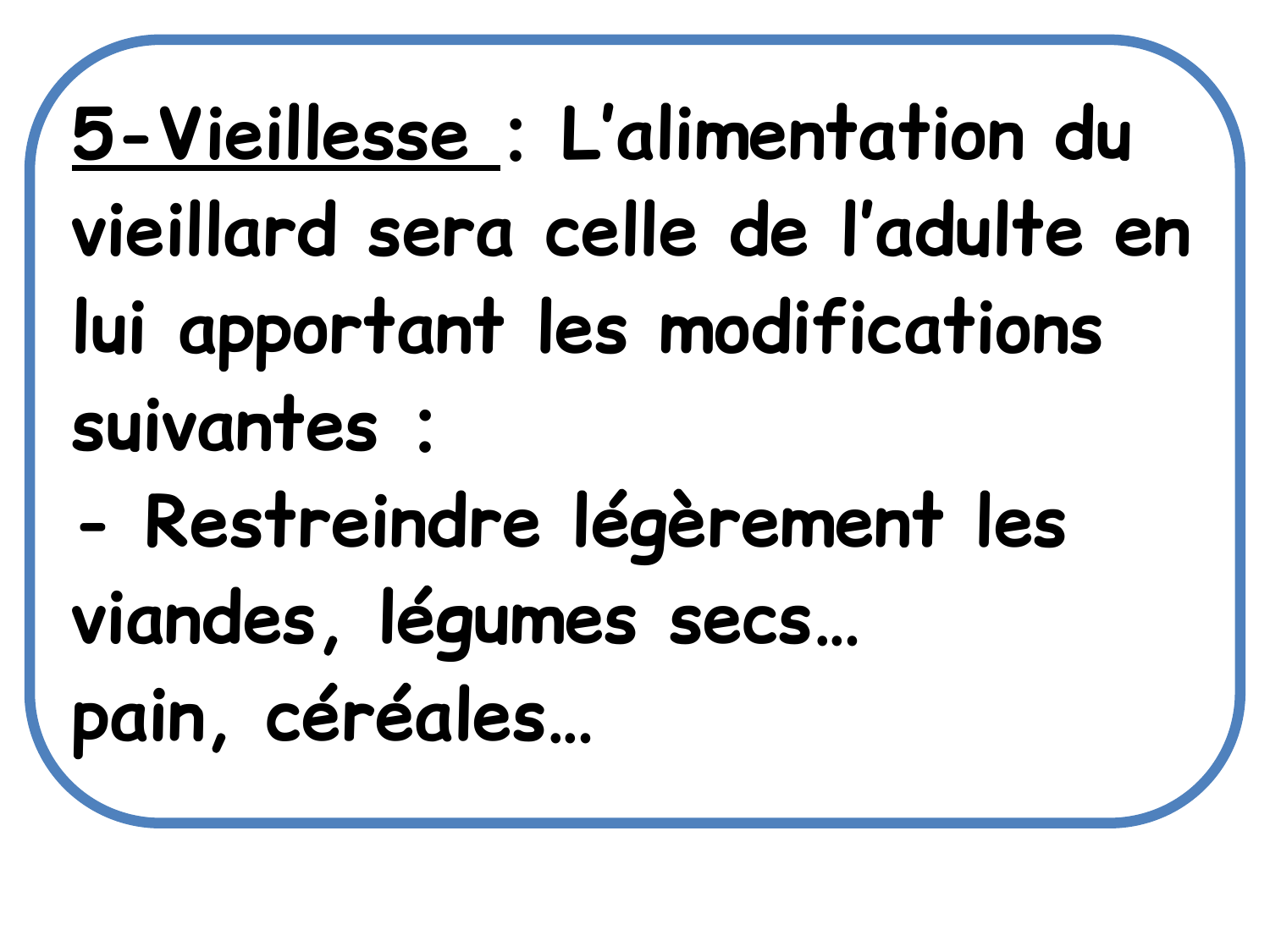

5-Vieillesse : L’alimentation du vieillard sera celle de l’adulte en lui apportant les modifications
suivantes :
- Restreindre légèrement les viandes, légumes secs…
pain, céréales…